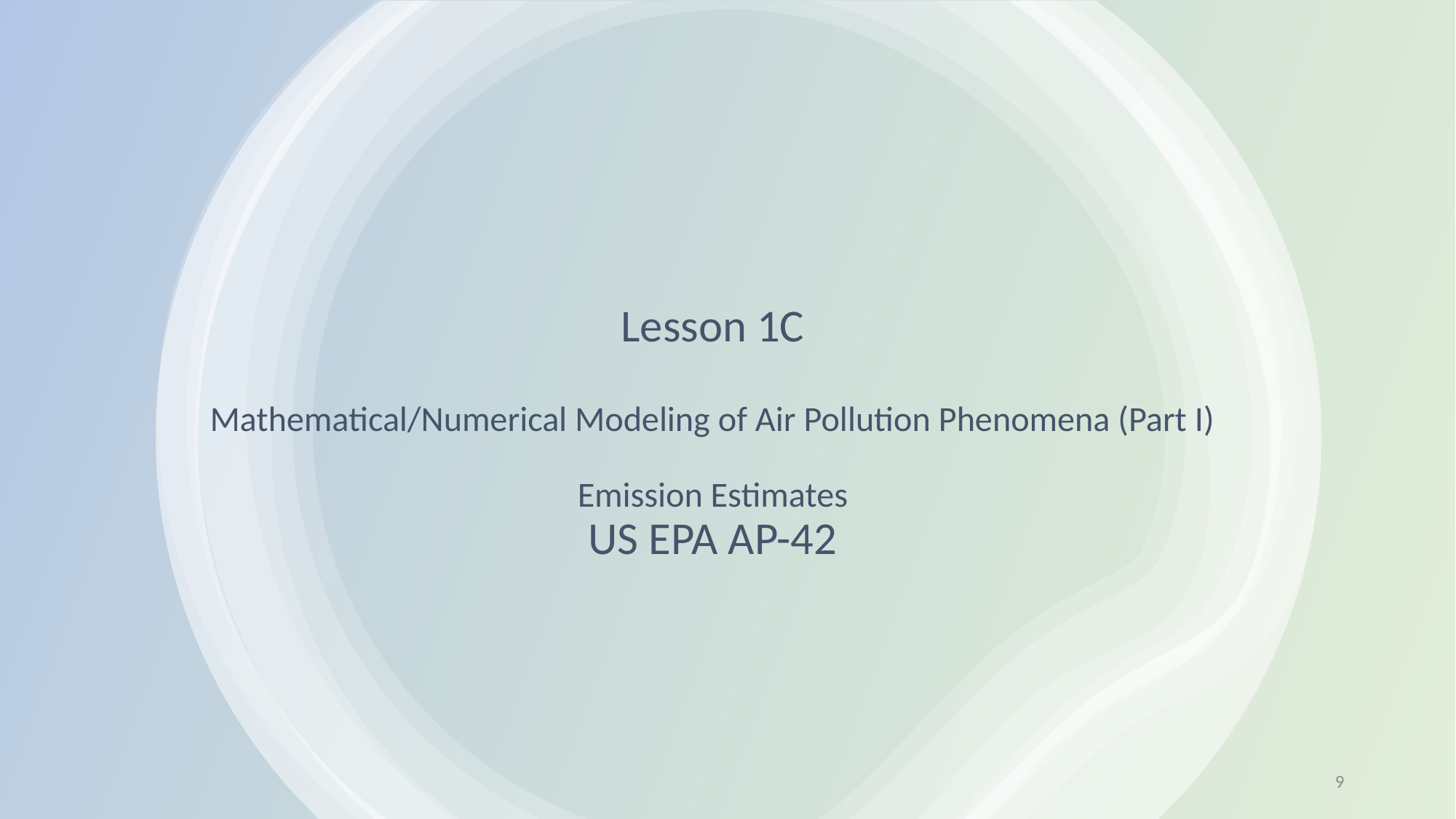

# Lesson 1C Mathematical/Numerical Modeling of Air Pollution Phenomena (Part I) Emission Estimates US EPA AP-42
9